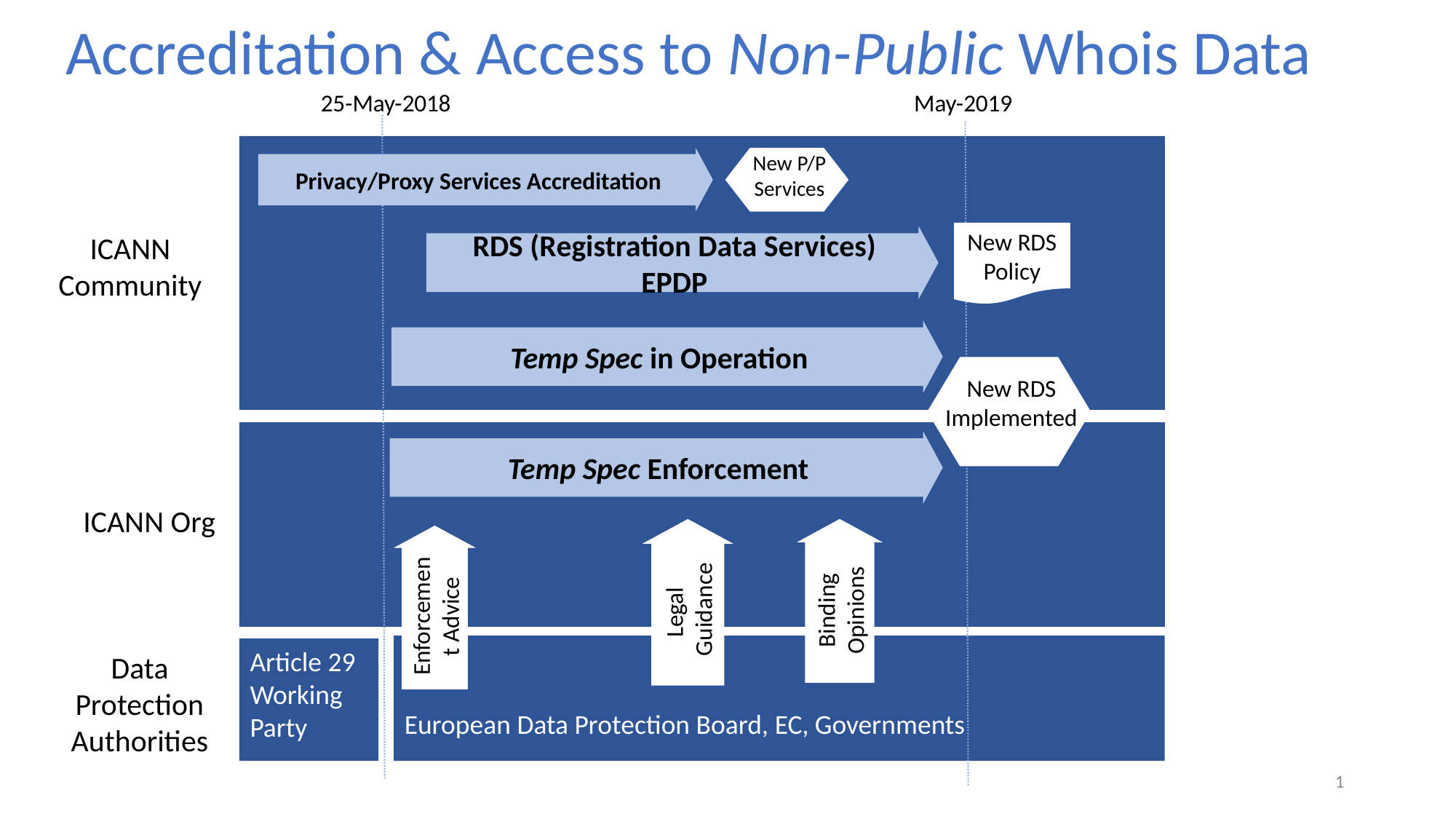

Privacy/Proxy Services Accreditation
RDS (Registration Data Services) EPDP
# Accreditation & Access to Non-Public Whois Data
Temp Spec in Operation
25-May-2018
May-2019

New P/P Services

Temp Spec Enforcement
New RDS Policy
ICANN Community

New RDS Implemented

ICANN Org
Legal
 Guidance
Binding Opinions
Enforcement Advice

European Data Protection Board, EC, Governments
Article 29 Working Party
Data Protection Authorities
1